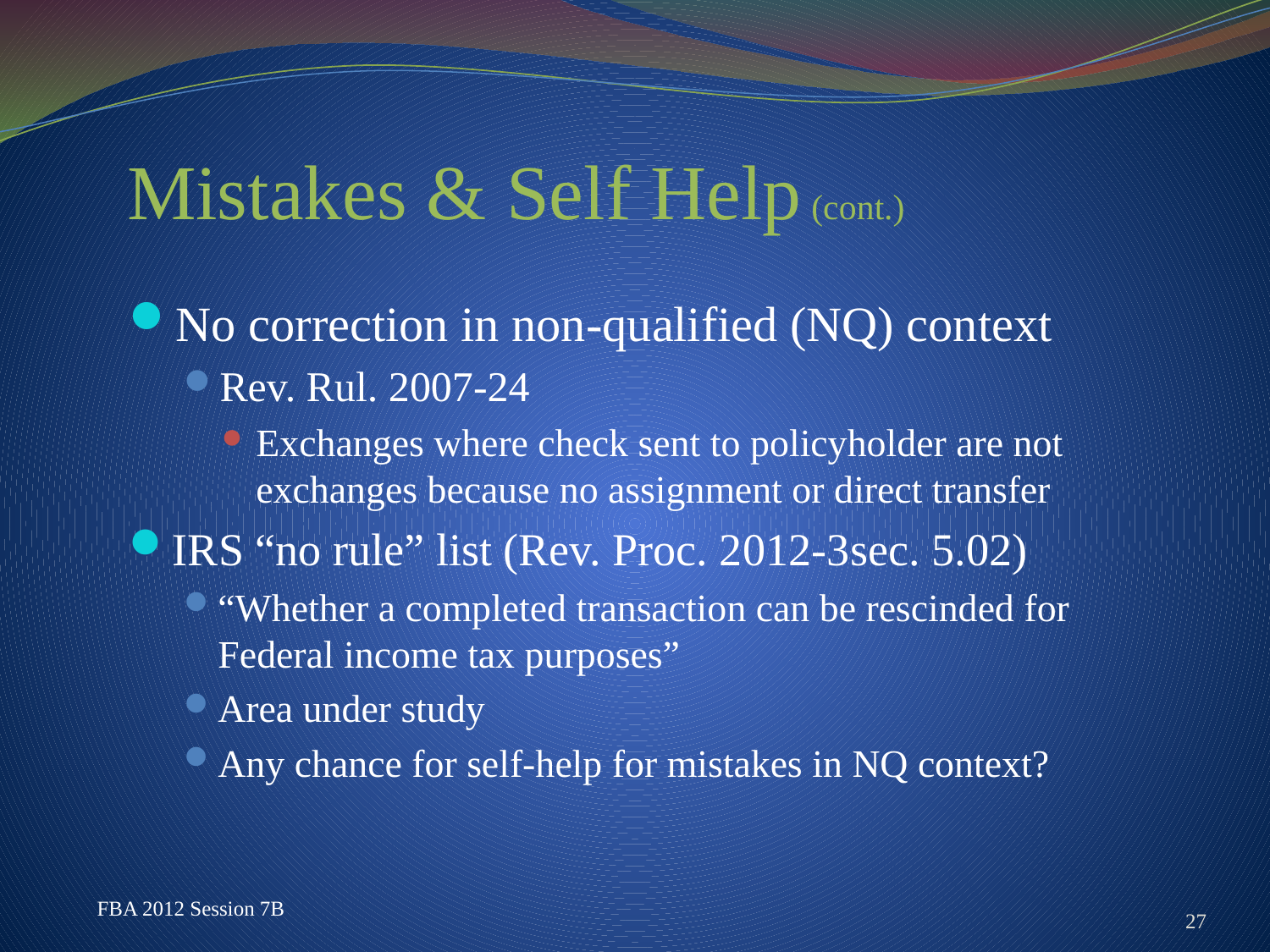

# Mistakes & Self Help (cont.)
No correction in non-qualified (NQ) context
Rev. Rul. 2007-24
Exchanges where check sent to policyholder are not exchanges because no assignment or direct transfer
IRS “no rule” list (Rev. Proc. 2012-3sec. 5.02)
“Whether a completed transaction can be rescinded for Federal income tax purposes”
Area under study
Any chance for self-help for mistakes in NQ context?

27
FBA 2012 Session 7B